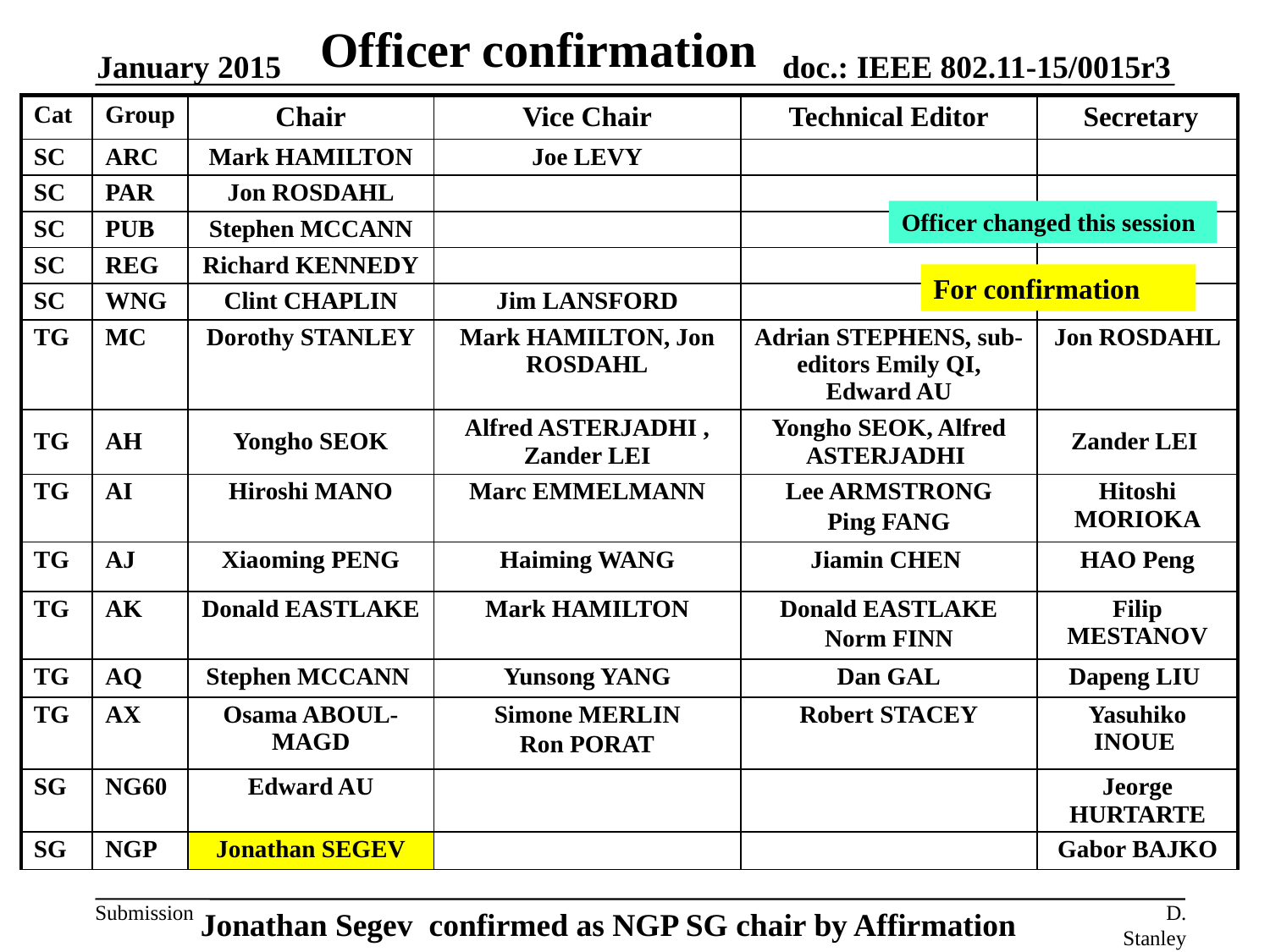

# Officer confirmation
January 2015
| Cat | Group | Chair | Vice Chair | Technical Editor | Secretary |
| --- | --- | --- | --- | --- | --- |
| SC | ARC | Mark HAMILTON | Joe LEVY |  |  |
| SC | PAR | Jon ROSDAHL |  |  |  |
| SC | PUB | Stephen MCCANN |  |  |  |
| SC | REG | Richard KENNEDY |  |  |  |
| SC | WNG | Clint CHAPLIN | Jim LANSFORD |  |  |
| TG | MC | Dorothy STANLEY | Mark HAMILTON, Jon ROSDAHL | Adrian STEPHENS, sub-editors Emily QI, Edward AU | Jon ROSDAHL |
| TG | AH | Yongho SEOK | Alfred ASTERJADHI , Zander LEI | Yongho SEOK, Alfred ASTERJADHI | Zander LEI |
| TG | AI | Hiroshi MANO | Marc EMMELMANN | Lee ARMSTRONG Ping FANG | Hitoshi MORIOKA |
| TG | AJ | Xiaoming PENG | Haiming WANG | Jiamin CHEN | HAO Peng |
| TG | AK | Donald EASTLAKE | Mark HAMILTON | Donald EASTLAKE Norm FINN | Filip MESTANOV |
| TG | AQ | Stephen MCCANN | Yunsong YANG | Dan GAL | Dapeng LIU |
| TG | AX | Osama ABOUL-MAGD | Simone MERLIN Ron PORAT | Robert STACEY | Yasuhiko INOUE |
| SG | NG60 | Edward AU |  |  | Jeorge HURTARTE |
| SG | NGP | Jonathan SEGEV |  |  | Gabor BAJKO |
Officer changed this session
For confirmation
Jonathan Segev  confirmed as NGP SG chair by Affirmation
D. Stanley Aruba Networks